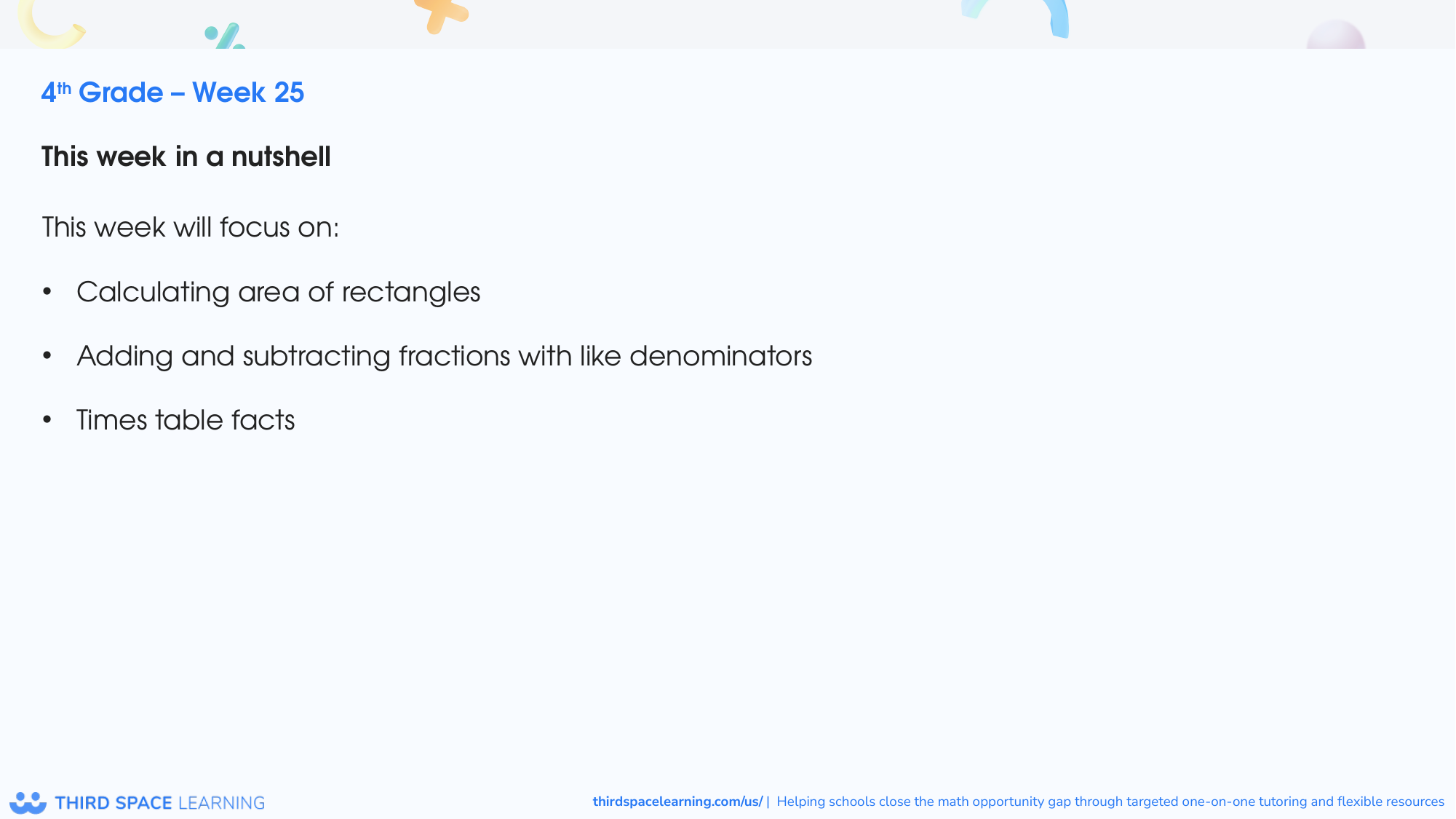

4th Grade – Week 25
This week in a nutshell
This week will focus on:
Calculating area of rectangles
Adding and subtracting fractions with like denominators
Times table facts